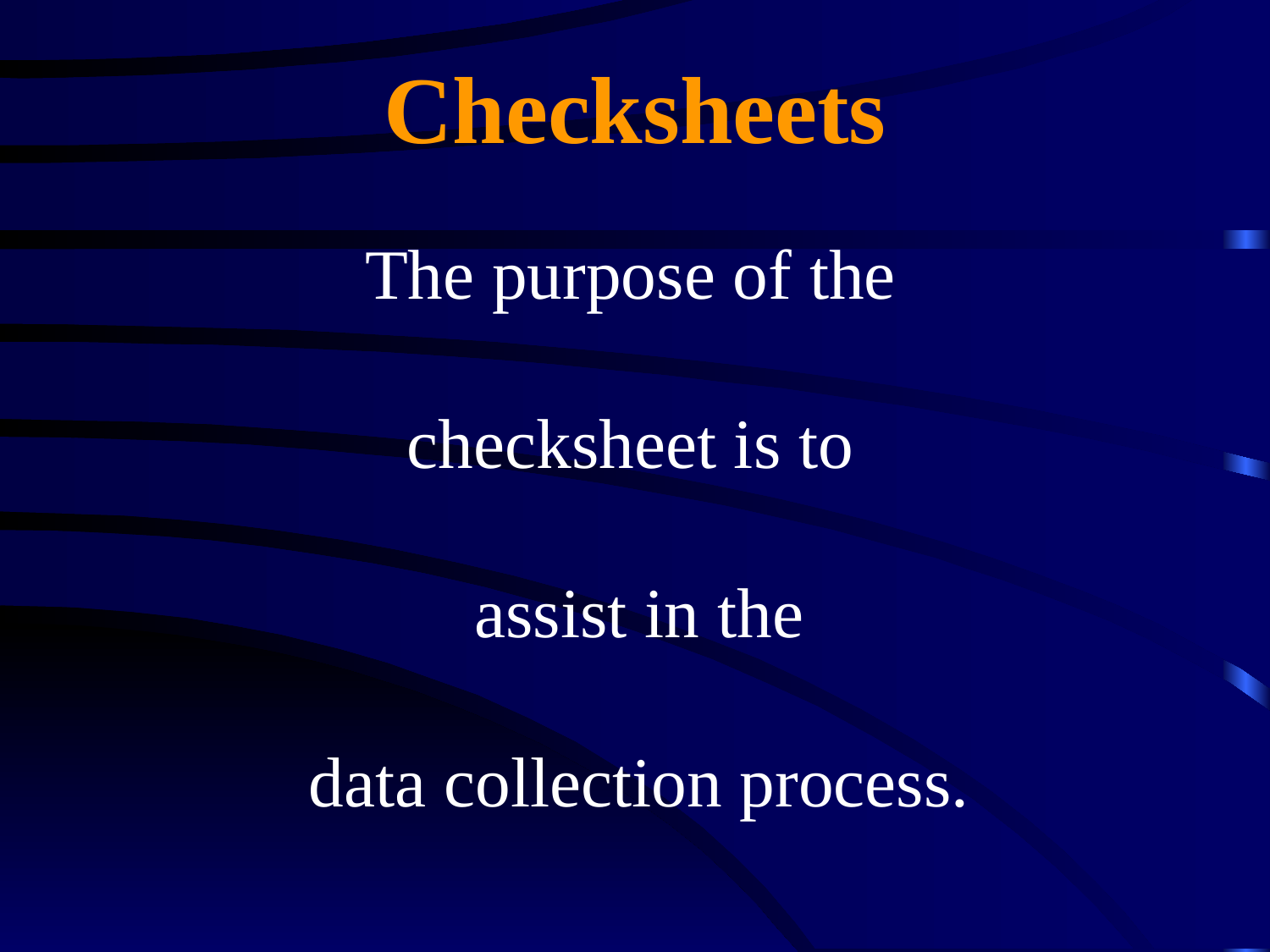

Checksheets
The purpose of the

checksheet is to

assist in the

data collection process.